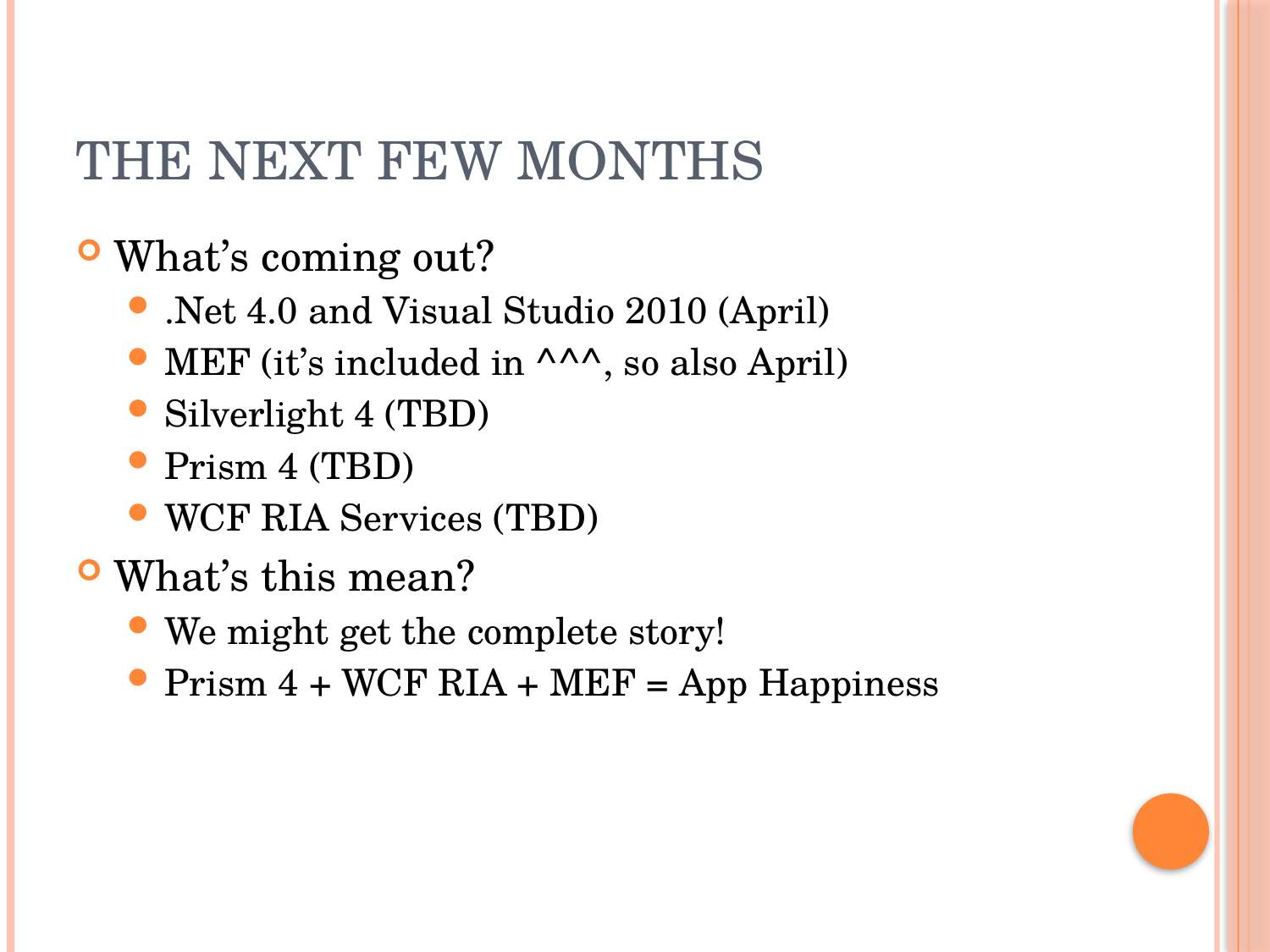

# The next few months
What’s coming out?
.Net 4.0 and Visual Studio 2010 (April)
MEF (it’s included in ^^^, so also April)
Silverlight 4 (TBD)
Prism 4 (TBD)
WCF RIA Services (TBD)
What’s this mean?
We might get the complete story!
Prism 4 + WCF RIA + MEF = App Happiness